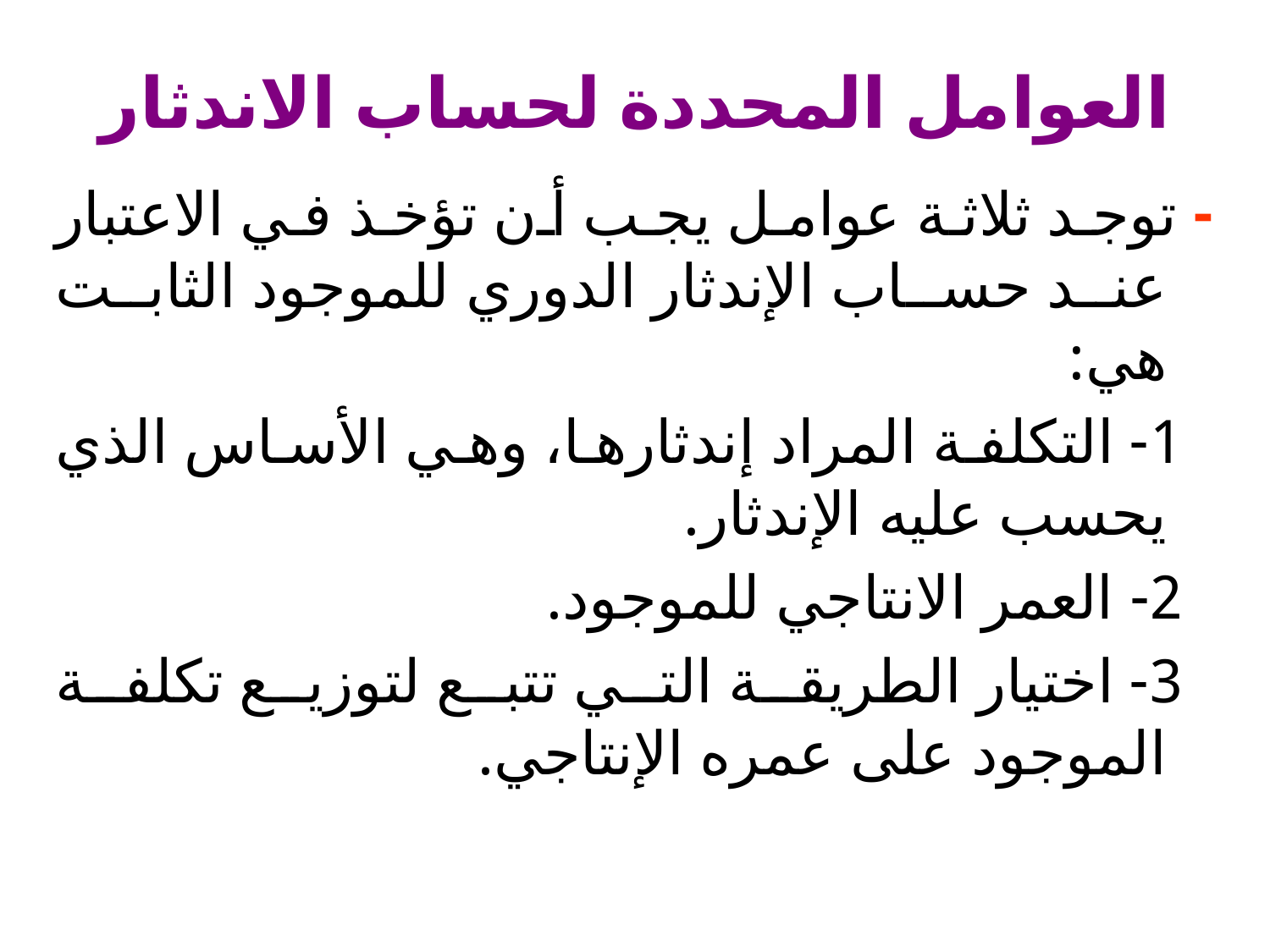

# العوامل المحددة لحساب الاندثار
- توجد ثلاثة عوامل يجب أن تؤخذ في الاعتبار عند حساب الإندثار الدوري للموجود الثابت هي:
  1- التكلفة المراد إندثارها، وهي الأساس الذي يحسب عليه الإندثار.
  2- العمر الانتاجي للموجود.
  3- اختيار الطريقة التي تتبع لتوزيع تكلفة الموجود على عمره الإنتاجي.